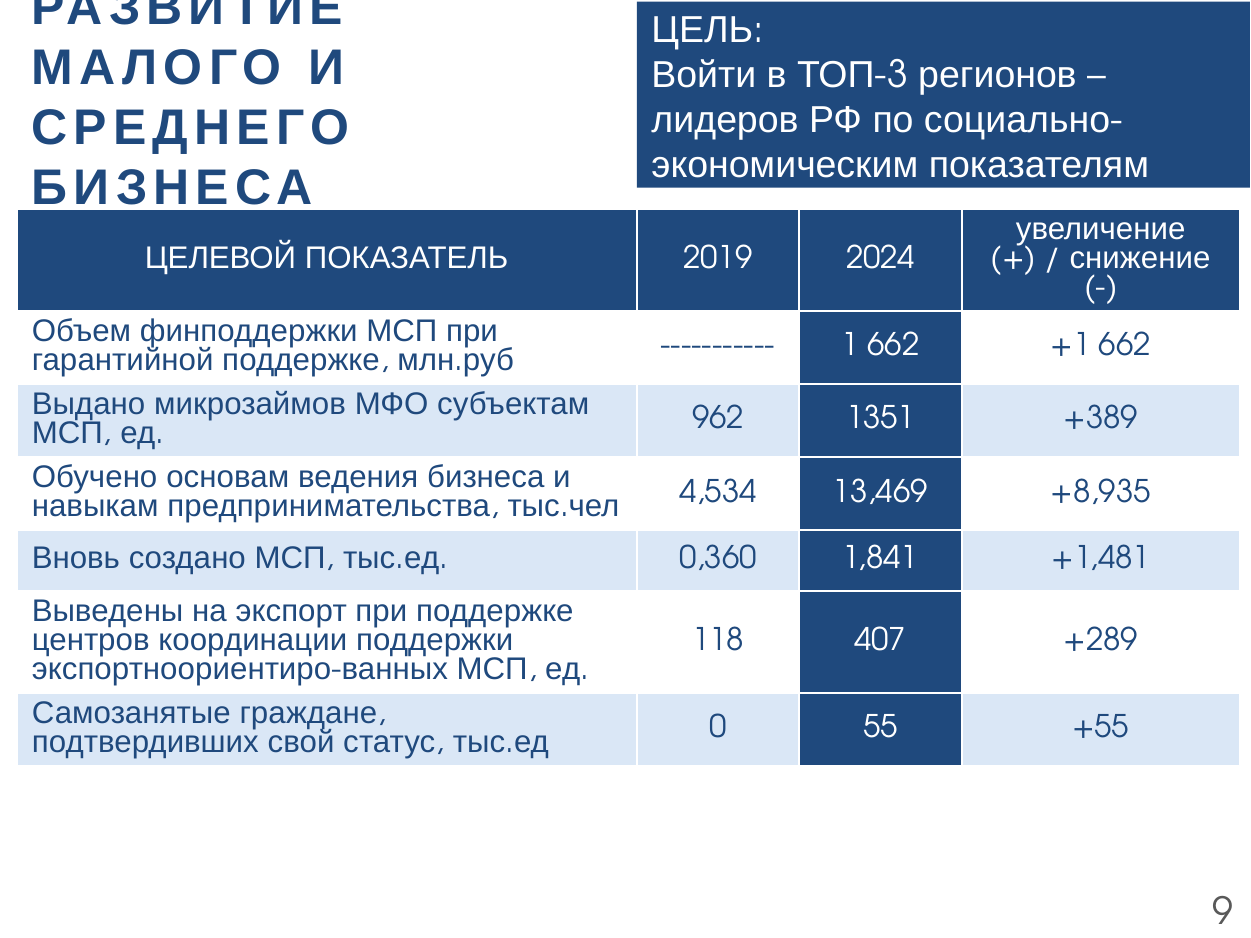

ЦЕЛЬ:
Войти в ТОП-3 регионов – лидеров РФ по социально- экономическим показателям
РАЗВИТИЕ МАЛОГО И СРЕДНЕГО БИЗНЕСА
| ЦЕЛЕВОЙ ПОКАЗАТЕЛЬ | 2019 | 2024 | увеличение (+) / снижение (-) |
| --- | --- | --- | --- |
| Объем финподдержки МСП при гарантийной поддержке, млн.руб | ----------- | 1 662 | +1 662 |
| Выдано микрозаймов МФО субъектам МСП, ед. | 962 | 1351 | +389 |
| Обучено основам ведения бизнеса и навыкам предпринимательства, тыс.чел | 4,534 | 13,469 | +8,935 |
| Вновь создано МСП, тыс.ед. | 0,360 | 1,841 | +1,481 |
| Выведены на экспорт при поддержке центров координации поддержки экспортноориентиро-ванных МСП, ед. | 118 | 407 | +289 |
| Самозанятые граждане, подтвердивших свой статус, тыс.ед | 0 | 55 | +55 |
9